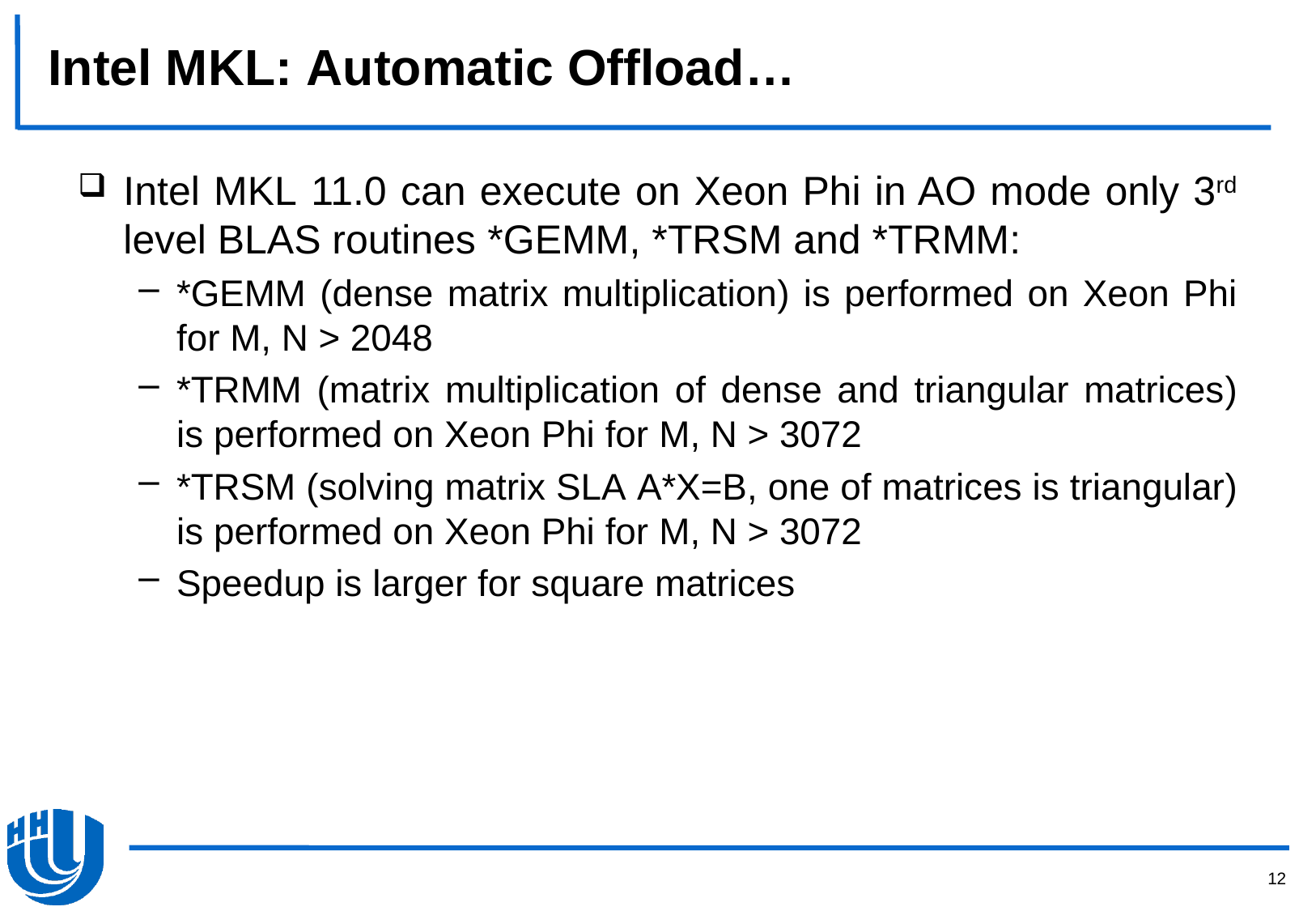

# Intel MKL: Automatic Offload…
Intel MKL 11.0 can execute on Xeon Phi in AO mode only 3rd level BLAS routines *GEMM, *TRSM and *TRMM:
*GEMM (dense matrix multiplication) is performed on Xeon Phi for M, N > 2048
*TRMM (matrix multiplication of dense and triangular matrices) is performed on Xeon Phi for M, N > 3072
*TRSM (solving matrix SLA A*X=B, one of matrices is triangular) is performed on Xeon Phi for M, N > 3072
Speedup is larger for square matrices
12